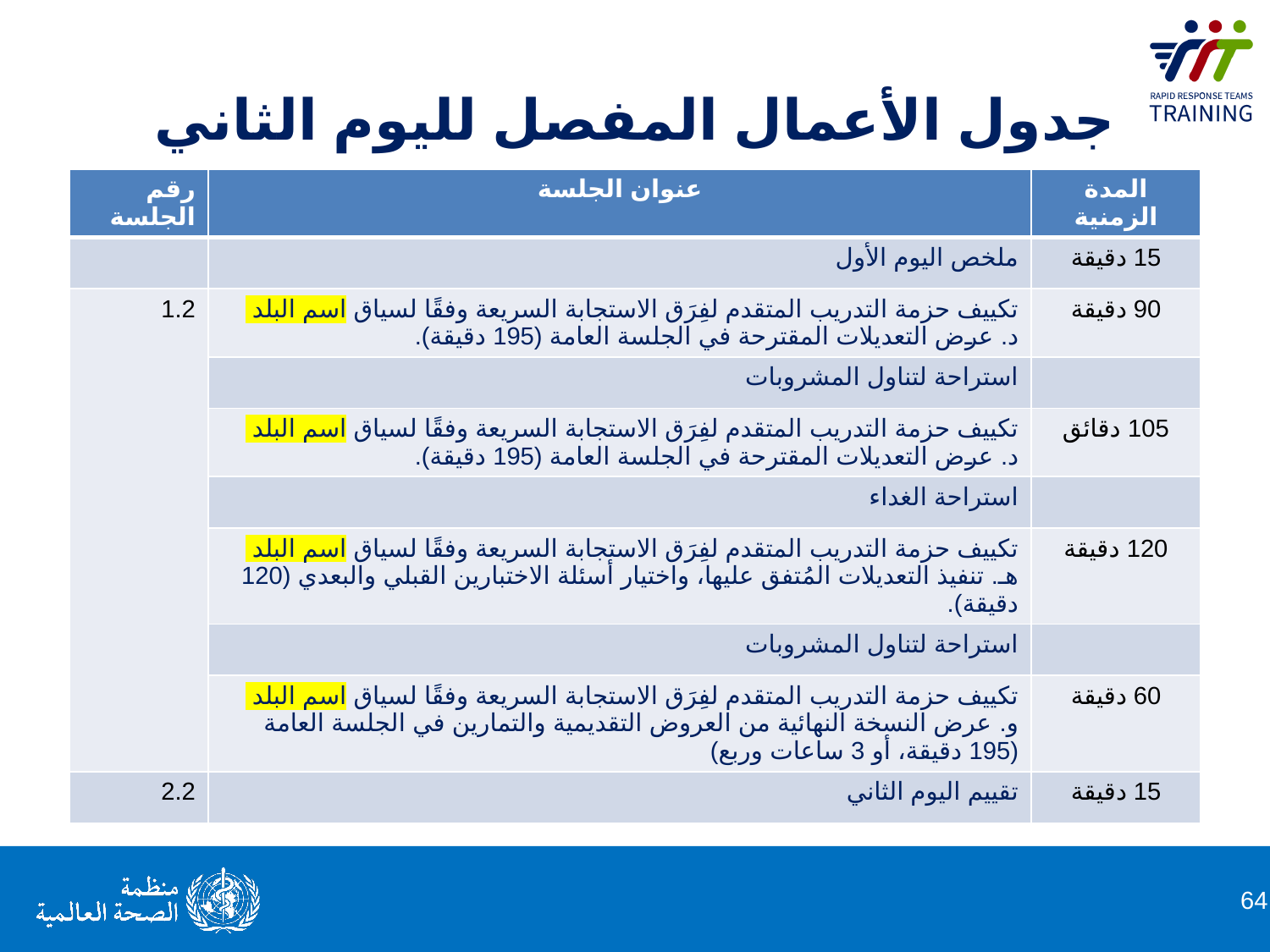

# جدول الأعمال المفصل لليوم الثاني
| رقم الجلسة | عنوان الجلسة | المدة الزمنية |
| --- | --- | --- |
|  | ملخص اليوم الأول | 15 دقيقة |
| 1.2 | تكييف حزمة التدريب المتقدم لفِرَق الاستجابة السريعة وفقًا لسياق اسم البلد د. عرض التعديلات المقترحة في الجلسة العامة (195 دقيقة). | 90 دقيقة |
|  | ‏استراحة لتناول المشروبات |  |
|  | تكييف حزمة التدريب المتقدم لفِرَق الاستجابة السريعة وفقًا لسياق اسم البلد د. عرض التعديلات المقترحة في الجلسة العامة (195 دقيقة). | 105 دقائق |
|  | استراحة الغداء |  |
|  | تكييف حزمة التدريب المتقدم لفِرَق الاستجابة السريعة وفقًا لسياق اسم البلد هـ. تنفيذ التعديلات المُتفق عليها، واختيار أسئلة الاختبارين القبلي والبعدي (120 دقيقة). | 120 دقيقة |
|  | ‏استراحة لتناول المشروبات |  |
|  | تكييف حزمة التدريب المتقدم لفِرَق الاستجابة السريعة وفقًا لسياق اسم البلد و. عرض النسخة النهائية من العروض التقديمية والتمارين في الجلسة العامة (195 دقيقة، أو 3 ساعات وربع) | 60 دقيقة |
| 2.2 | تقييم اليوم الثاني | 15 دقيقة |